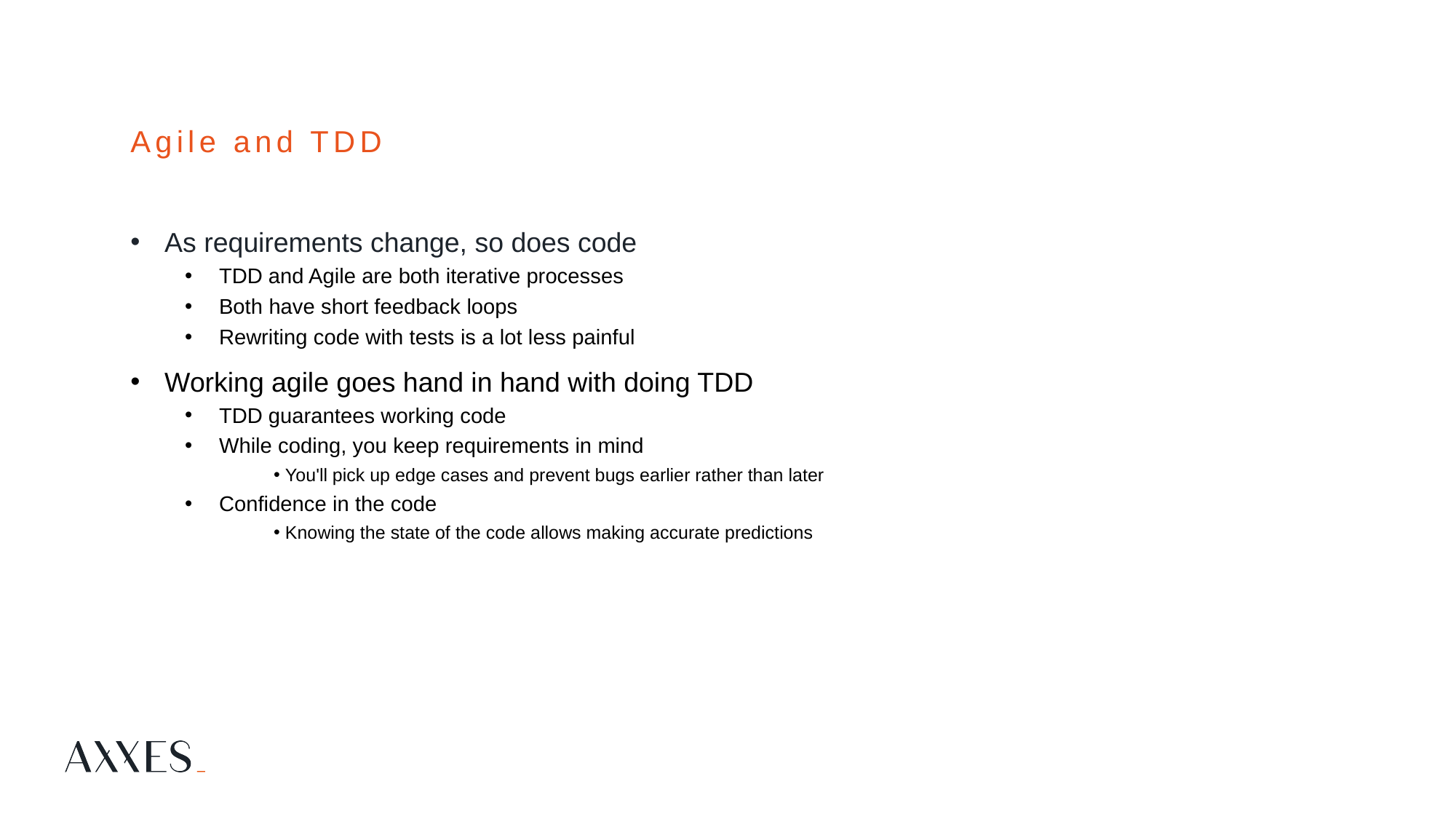

# Agile and TDD
As requirements change, so does code
TDD and Agile are both iterative processes
Both have short feedback loops
Rewriting code with tests is a lot less painful
Working agile goes hand in hand with doing TDD
TDD guarantees working code
While coding, you keep requirements in mind
 You'll pick up edge cases and prevent bugs earlier rather than later
Confidence in the code
 Knowing the state of the code allows making accurate predictions